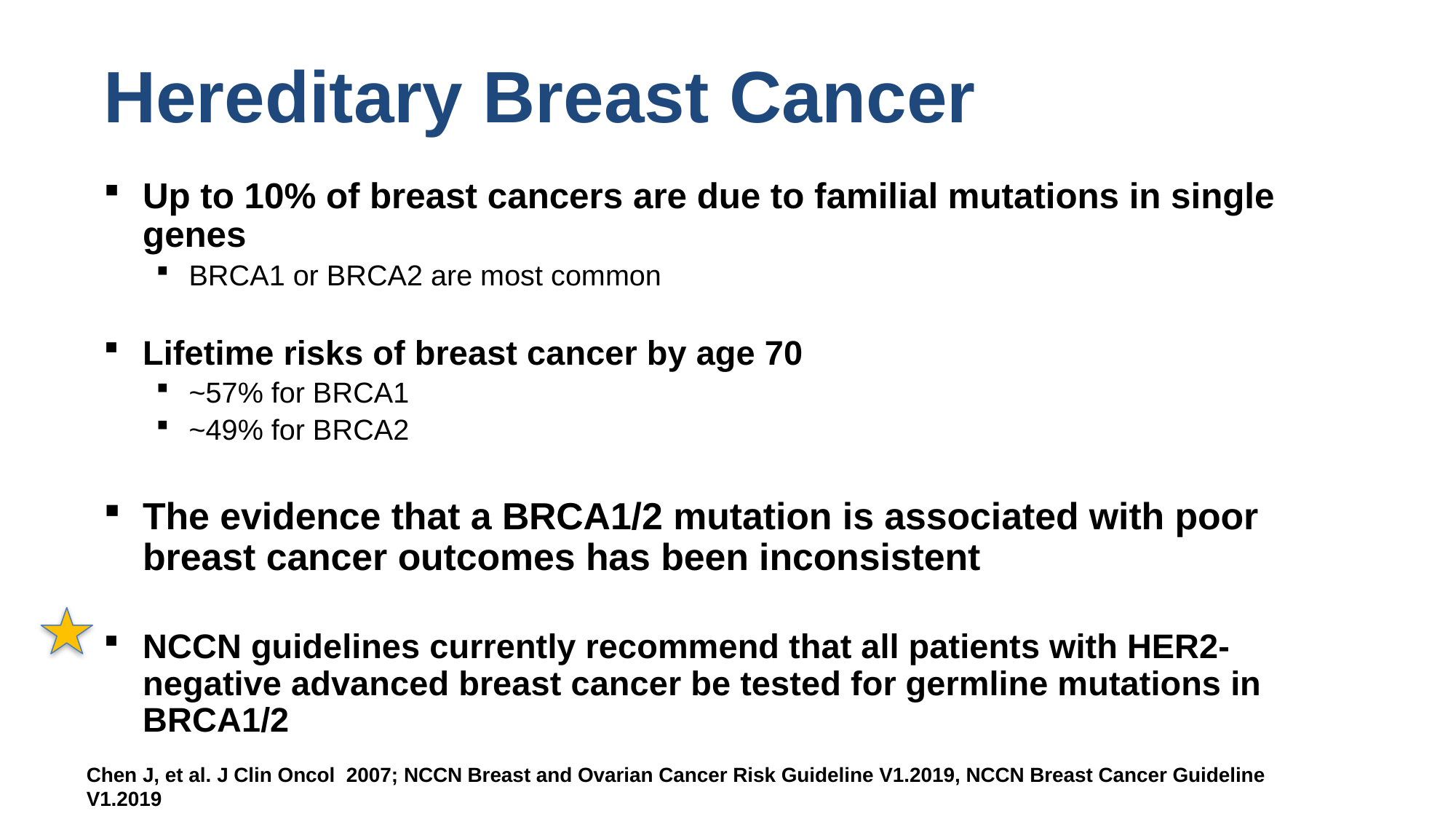

# Hereditary Breast Cancer
Up to 10% of breast cancers are due to familial mutations in single genes
BRCA1 or BRCA2 are most common

Lifetime risks of breast cancer by age 70
~57% for BRCA1
~49% for BRCA2

The evidence that a BRCA1/2 mutation is associated with poor breast cancer outcomes has been inconsistent

NCCN guidelines currently recommend that all patients with HER2-negative advanced breast cancer be tested for germline mutations in BRCA1/2

Chen J, et al. J Clin Oncol  2007; NCCN Breast and Ovarian Cancer Risk Guideline V1.2019, NCCN Breast Cancer Guideline V1.2019